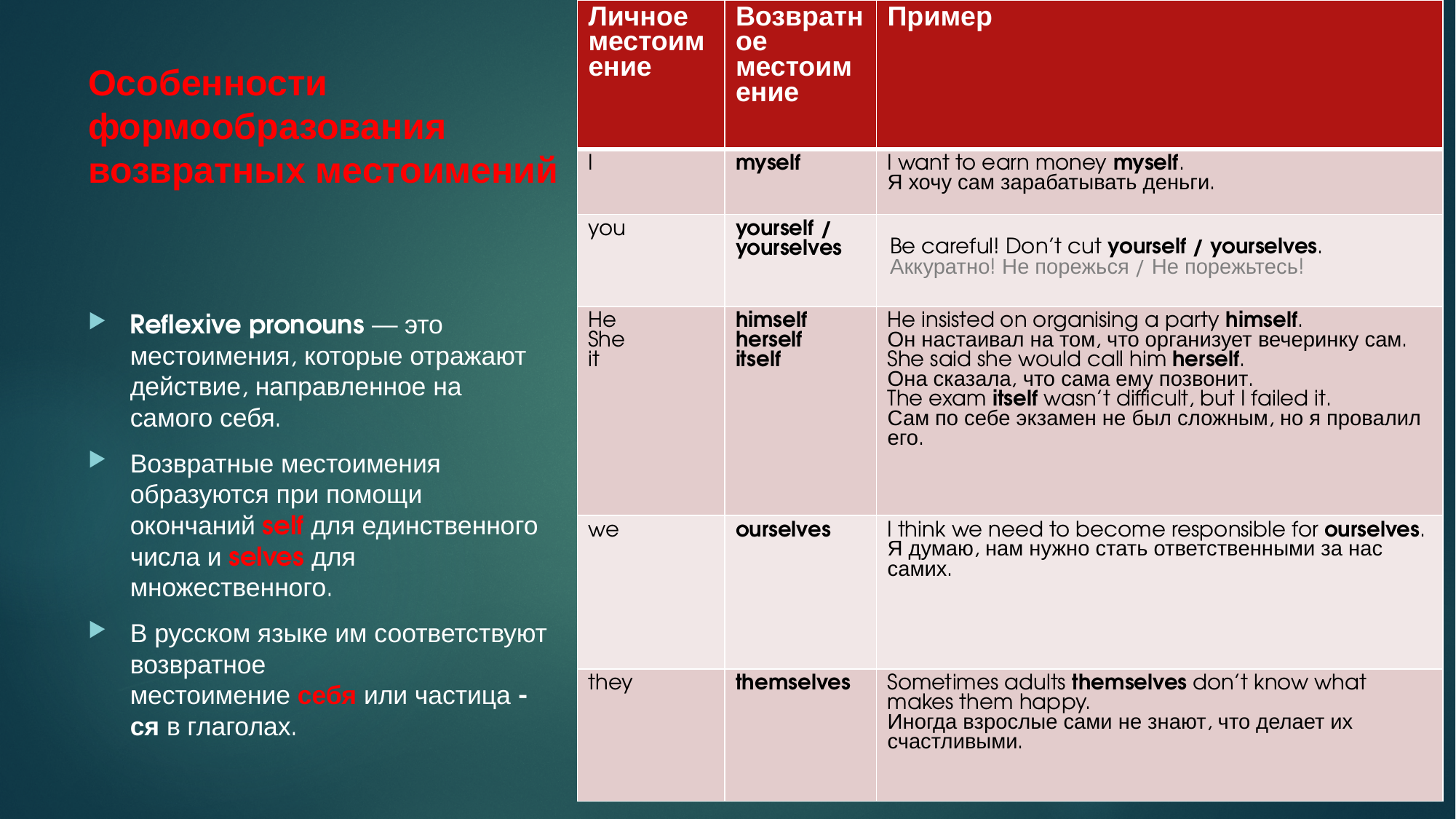

| Личное местоимение | Возвратное местоимение | Пример |
| --- | --- | --- |
| I | myself | I want to earn money myself. Я хочу сам зарабатывать деньги. |
| you | yourself / yourselves | Be careful! Don’t cut yourself / yourselves. Аккуратно! Не порежься / Не порежьтесь! |
| He She it | himself herself itself | He insisted on organising a party himself. Он настаивал на том, что организует вечеринку сам. She said she would call him herself. Она сказала, что сама ему позвонит. The exam itself wasn’t difficult, but I failed it. Сам по себе экзамен не был сложным, но я провалил его. |
| we | ourselves | I think we need to become responsible for ourselves. Я думаю, нам нужно стать ответственными за нас самих. |
| they | themselves | Sometimes adults themselves don’t know what makes them happy. Иногда взрослые сами не знают, что делает их счастливыми. |
# Особенности формообразования возвратных местоимений

Reflexive pronouns — это местоимения, которые отражают действие, направленное на самого себя.
Возвратные местоимения образуются при помощи окончаний self для единственного числа и selves для множественного.
В русском языке им соответствуют возвратное местоимение себя или частица -ся в глаголах.